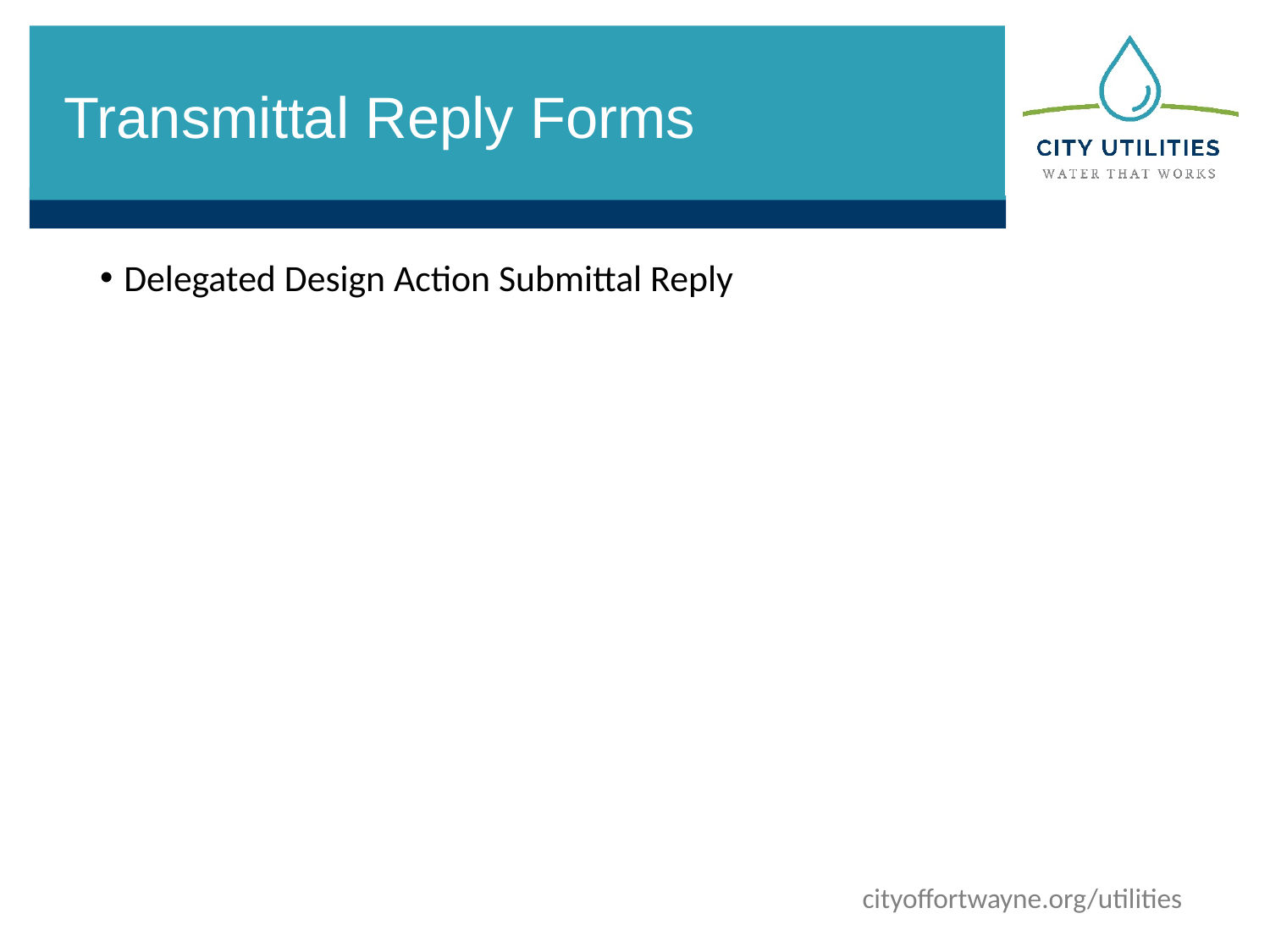

# Transmittal Reply Forms
Delegated Design Action Submittal Reply